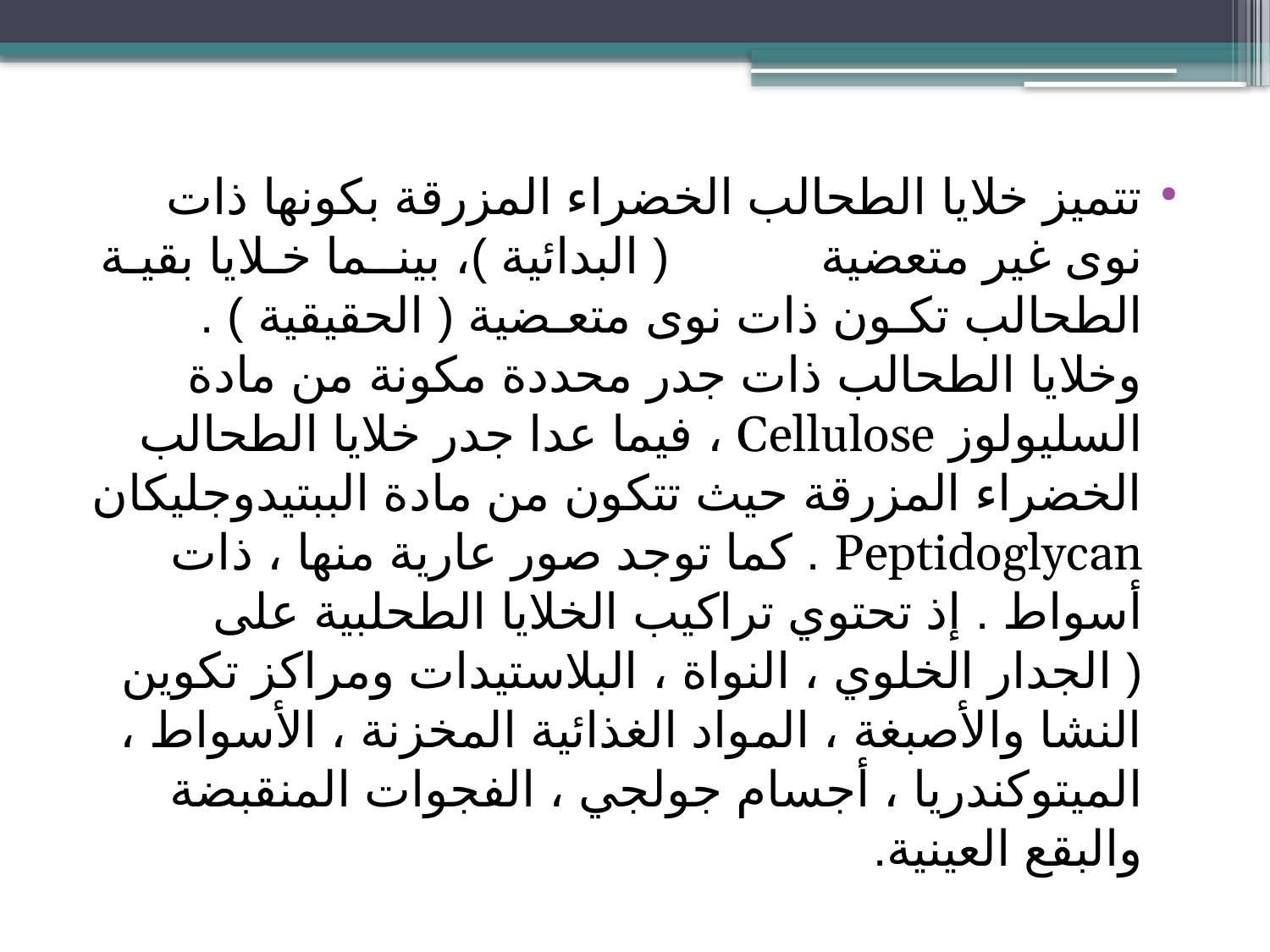

تتميز خلايا الطحالب الخضراء المزرقة بكونها ذات نوى غير متعضية           ( البدائية )، بينــما خـلايا بقيـة الطحالب تكـون ذات نوى متعـضية ( الحقيقية ) . وخلايا الطحالب ذات جدر محددة مكونة من مادة السليولوز Cellulose ، فيما عدا جدر خلايا الطحالب الخضراء المزرقة حيث تتكون من مادة الببتيدوجليكان Peptidoglycan . كما توجد صور عارية منها ، ذات أسواط . إذ تحتوي تراكيب الخلايا الطحلبية على ( الجدار الخلوي ، النواة ، البلاستيدات ومراكز تكوين النشا والأصبغة ، المواد الغذائية المخزنة ، الأسواط ، الميتوكندريا ، أجسام جولجي ، الفجوات المنقبضة والبقع العينية.